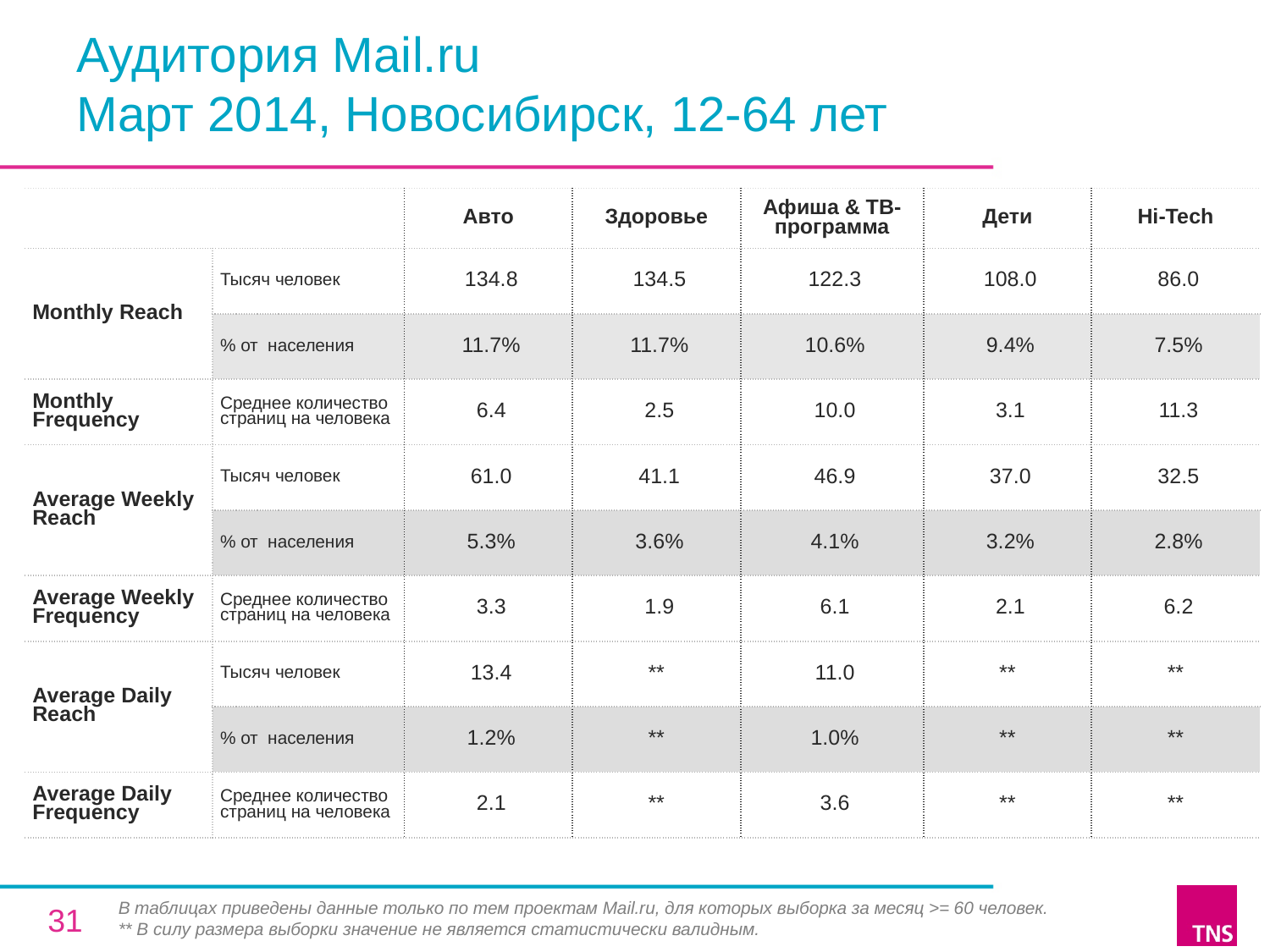

# Аудитория Mail.ru Март 2014, Новосибирск, 12-64 лет
|  |  | Авто | Здоровье | Афиша & ТВ-программа | Дети | Hi-Tech |
| --- | --- | --- | --- | --- | --- | --- |
| Monthly Reach | Тысяч человек | 134.8 | 134.5 | 122.3 | 108.0 | 86.0 |
|  | % от населения | 11.7% | 11.7% | 10.6% | 9.4% | 7.5% |
| Monthly Frequency | Среднее количество страниц на человека | 6.4 | 2.5 | 10.0 | 3.1 | 11.3 |
| Average Weekly Reach | Тысяч человек | 61.0 | 41.1 | 46.9 | 37.0 | 32.5 |
|  | % от населения | 5.3% | 3.6% | 4.1% | 3.2% | 2.8% |
| Average Weekly Frequency | Среднее количество страниц на человека | 3.3 | 1.9 | 6.1 | 2.1 | 6.2 |
| Average Daily Reach | Тысяч человек | 13.4 | \*\* | 11.0 | \*\* | \*\* |
|  | % от населения | 1.2% | \*\* | 1.0% | \*\* | \*\* |
| Average Daily Frequency | Среднее количество страниц на человека | 2.1 | \*\* | 3.6 | \*\* | \*\* |
В таблицах приведены данные только по тем проектам Mail.ru, для которых выборка за месяц >= 60 человек.
** В силу размера выборки значение не является статистически валидным.
31